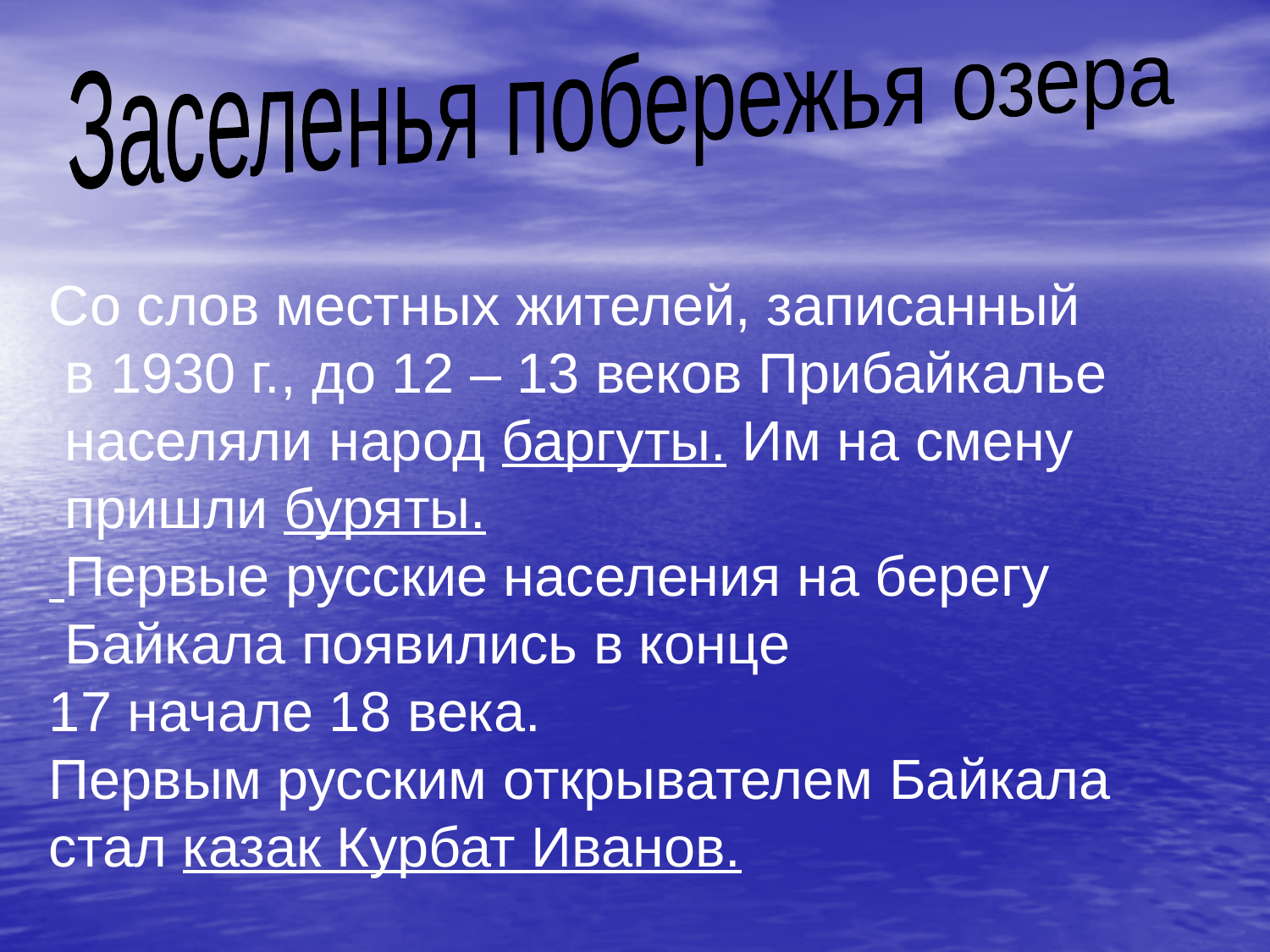

#
Заселенья побережья озера
Со слов местных жителей, записанный
 в 1930 г., до 12 – 13 веков Прибайкалье
 населяли народ баргуты. Им на смену
 пришли буряты.
 Первые русские населения на берегу
 Байкала появились в конце
17 начале 18 века.
Первым русским открывателем Байкала
стал казак Курбат Иванов.